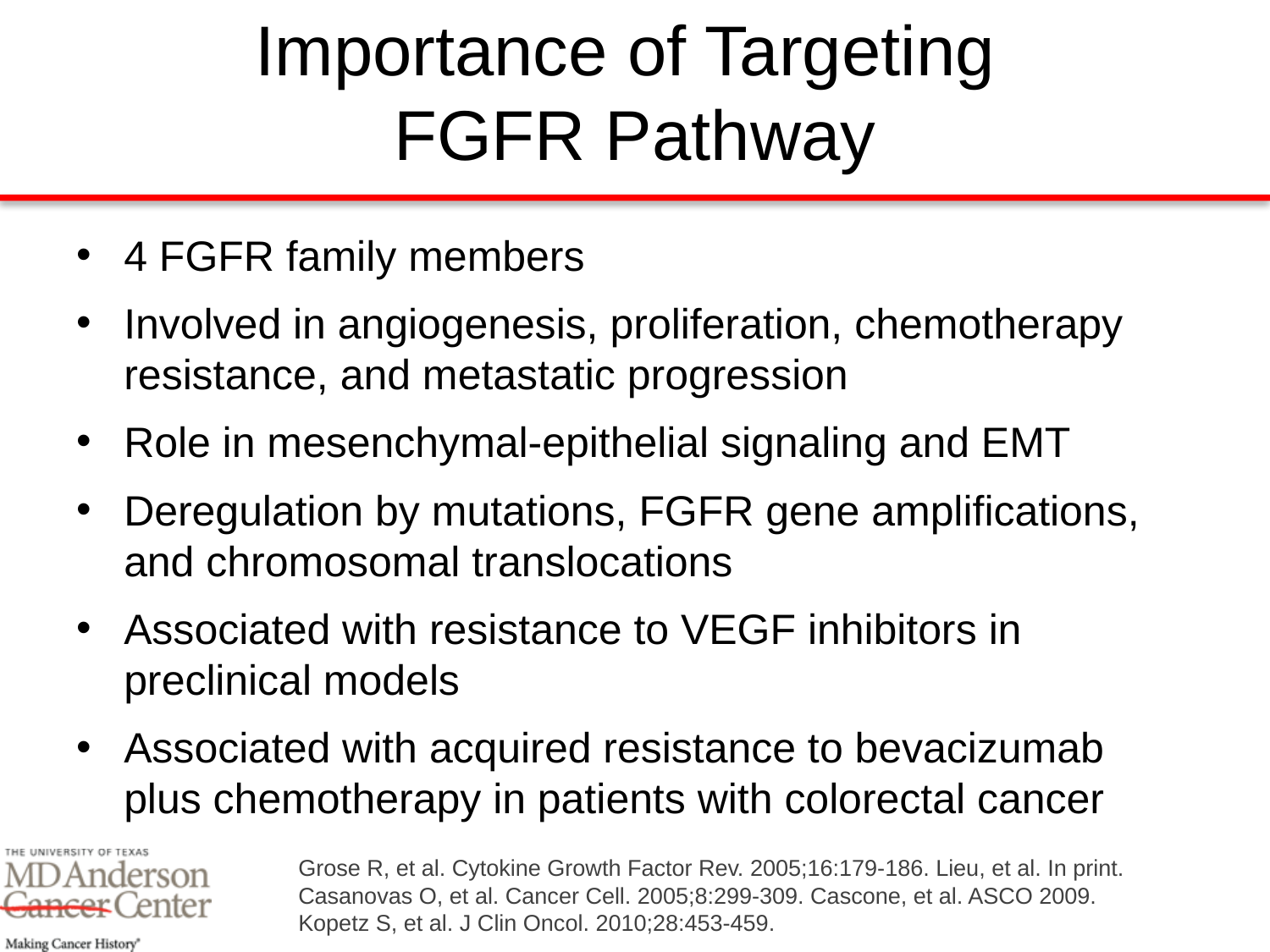

# Importance of Targeting FGFR Pathway
4 FGFR family members
Involved in angiogenesis, proliferation, chemotherapy resistance, and metastatic progression
Role in mesenchymal-epithelial signaling and EMT
Deregulation by mutations, FGFR gene amplifications, and chromosomal translocations
Associated with resistance to VEGF inhibitors in preclinical models
Associated with acquired resistance to bevacizumab plus chemotherapy in patients with colorectal cancer
Grose R, et al. Cytokine Growth Factor Rev. 2005;16:179-186. Lieu, et al. In print. Casanovas O, et al. Cancer Cell. 2005;8:299-309. Cascone, et al. ASCO 2009. Kopetz S, et al. J Clin Oncol. 2010;28:453-459.